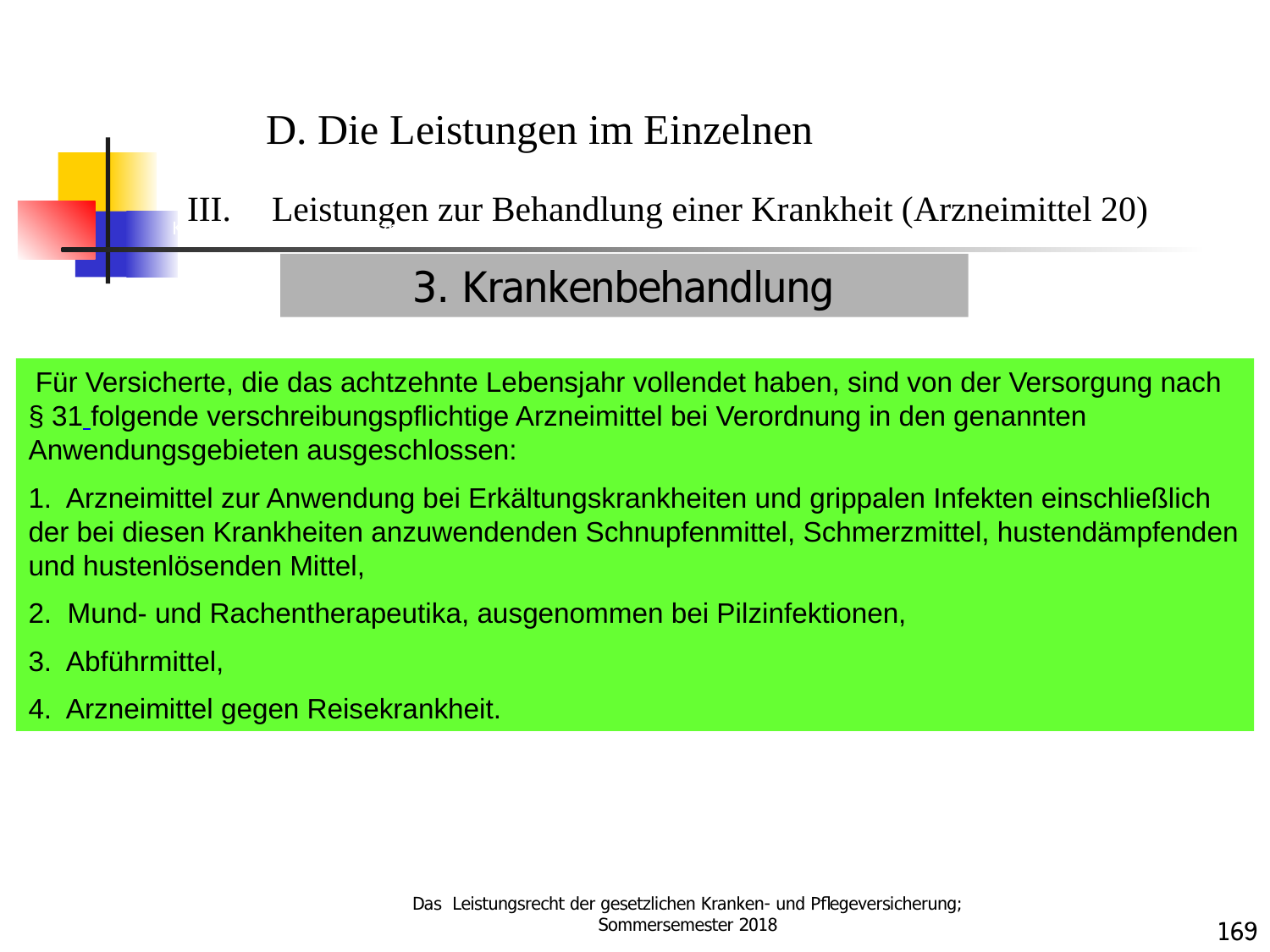

Krankenbehandlung 20 (Arzneimittel)
D. Die Leistungen im Einzelnen

Leistungen zur Behandlung einer Krankheit (Arzneimittel 20)
3. Krankenbehandlung
 Für Versicherte, die das achtzehnte Lebensjahr vollendet haben, sind von der Versorgung nach § 31 folgende verschreibungspflichtige Arzneimittel bei Verordnung in den genannten Anwendungsgebieten ausgeschlossen:
1.  Arzneimittel zur Anwendung bei Erkältungskrankheiten und grippalen Infekten einschließlich der bei diesen Krankheiten anzuwendenden Schnupfenmittel, Schmerzmittel, hustendämpfenden und hustenlösenden Mittel,
2.  Mund- und Rachentherapeutika, ausgenommen bei Pilzinfektionen,
3.  Abführmittel,
4.  Arzneimittel gegen Reisekrankheit.
Krankheit
Das  Leistungsrecht der gesetzlichen Kranken- und Pflegeversicherung; Sommersemester 2018
169